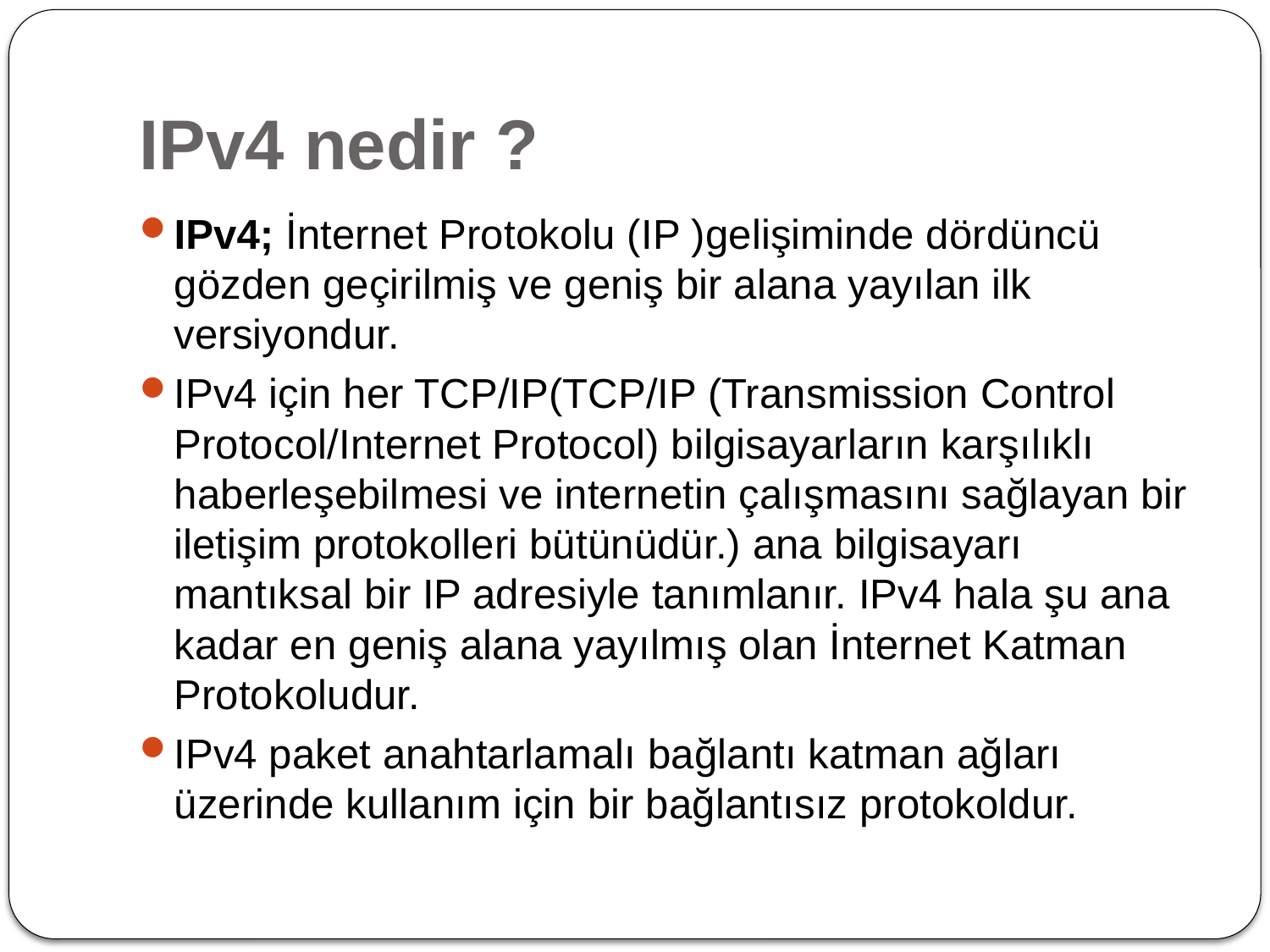

# IPv4 nedir ?
IPv4; İnternet Protokolu (IP )gelişiminde dördüncü gözden geçirilmiş ve geniş bir alana yayılan ilk versiyondur.
IPv4 için her TCP/IP(TCP/IP (Transmission Control Protocol/Internet Protocol) bilgisayarların karşılıklı haberleşebilmesi ve internetin çalışmasını sağlayan bir iletişim protokolleri bütünüdür.) ana bilgisayarı mantıksal bir IP adresiyle tanımlanır. IPv4 hala şu ana kadar en geniş alana yayılmış olan İnternet Katman Protokoludur.
IPv4 paket anahtarlamalı bağlantı katman ağları üzerinde kullanım için bir bağlantısız protokoldur.